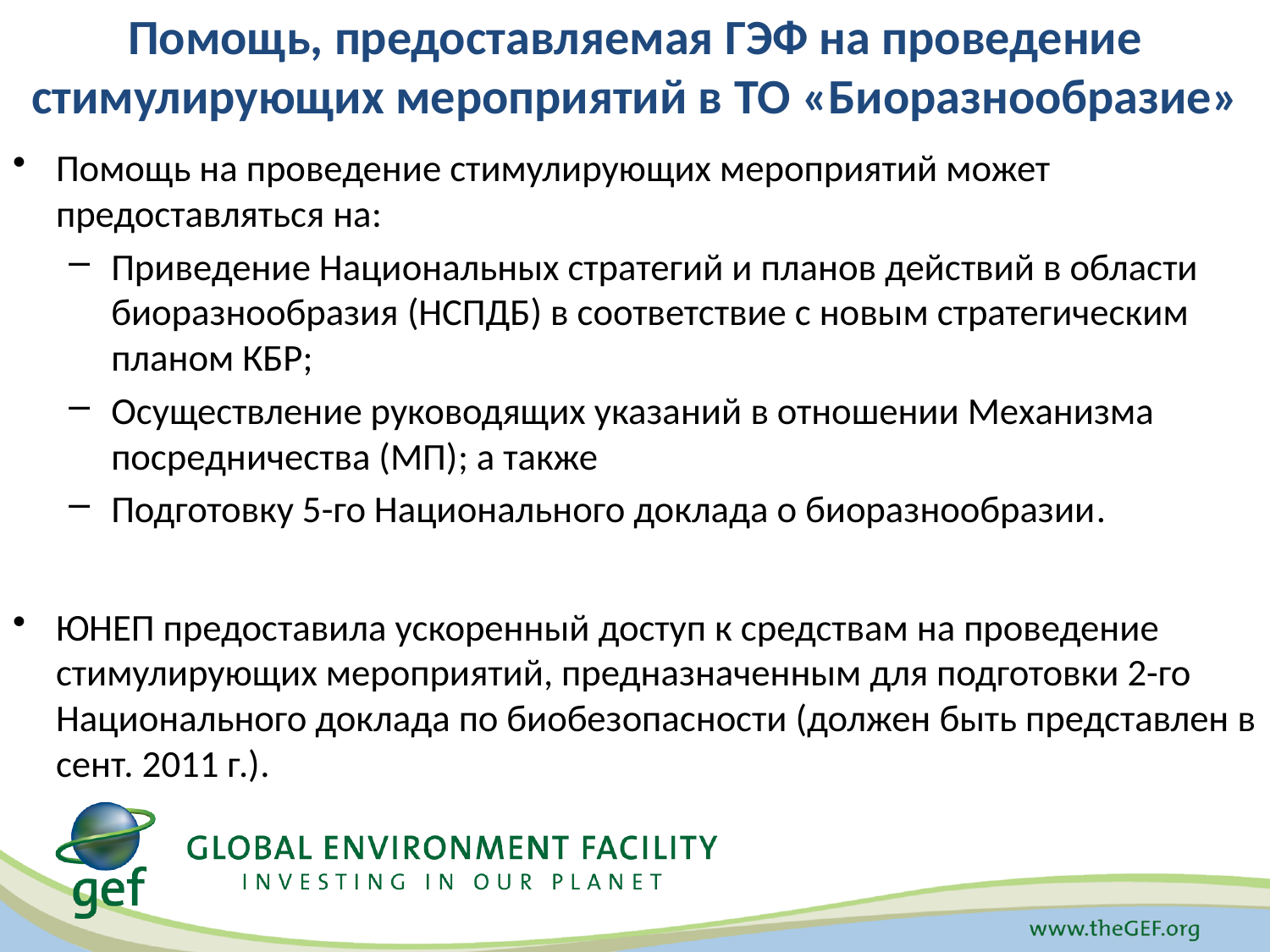

# Помощь, предоставляемая ГЭФ на проведение стимулирующих мероприятий в ТО «Биоразнообразие»
Помощь на проведение стимулирующих мероприятий может предоставляться на:
Приведение Национальных стратегий и планов действий в области биоразнообразия (НСПДБ) в соответствие с новым стратегическим планом КБР;
Осуществление руководящих указаний в отношении Механизма посредничества (МП); а также
Подготовку 5-го Национального доклада о биоразнообразии.

ЮНЕП предоставила ускоренный доступ к средствам на проведение стимулирующих мероприятий, предназначенным для подготовки 2-го Национального доклада по биобезопасности (должен быть представлен в сент. 2011 г.).